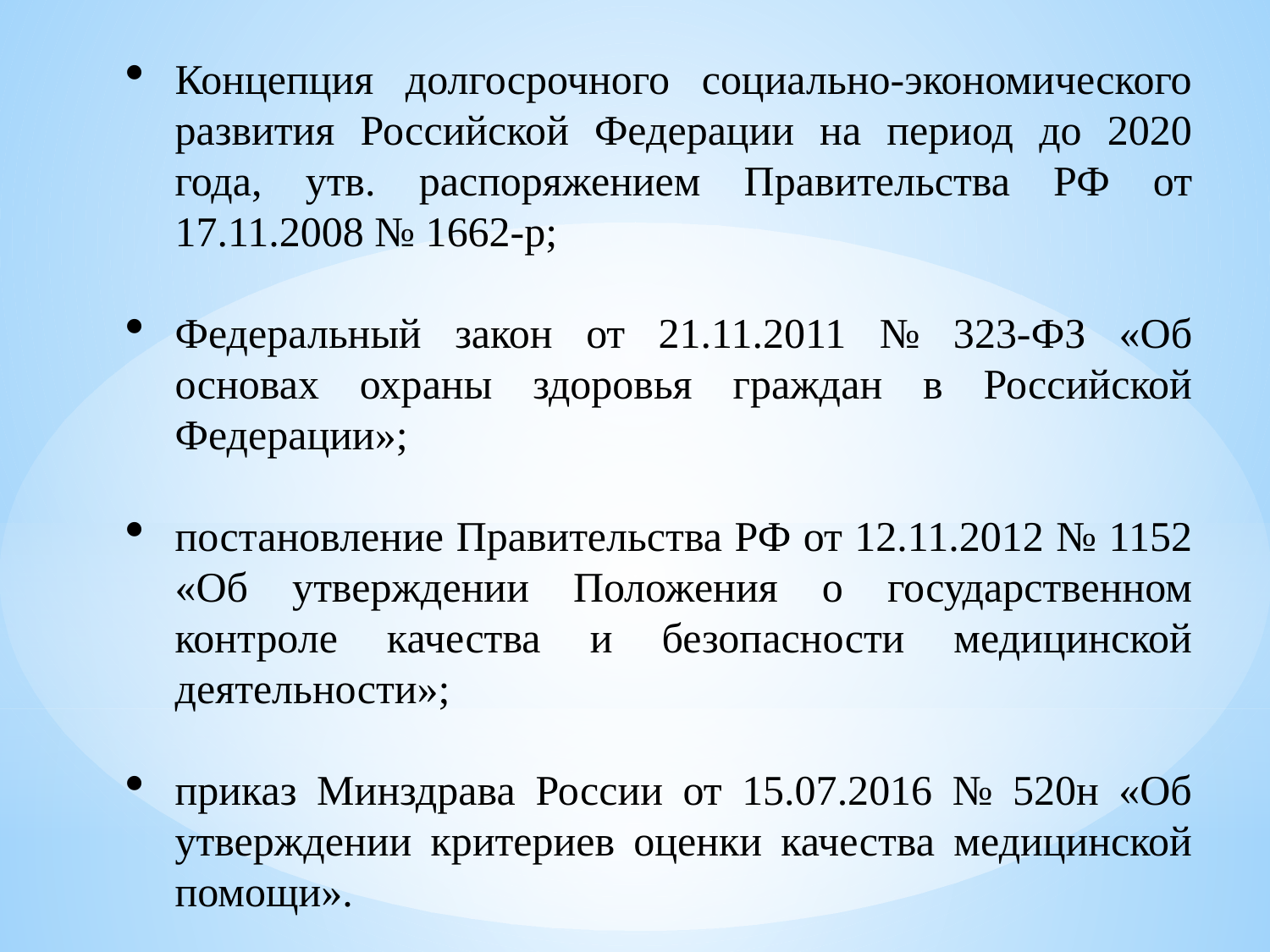

Концепция долгосрочного социально-экономического развития Российской Федерации на период до 2020 года, утв. распоряжением Правительства РФ от 17.11.2008 № 1662-р;

Федеральный закон от 21.11.2011 № 323-ФЗ «Об основах охраны здоровья граждан в Российской Федерации»;

постановление Правительства РФ от 12.11.2012 № 1152 «Об утверждении Положения о государственном контроле качества и безопасности медицинской деятельности»;

приказ Минздрава России от 15.07.2016 № 520н «Об утверждении критериев оценки качества медицинской помощи».